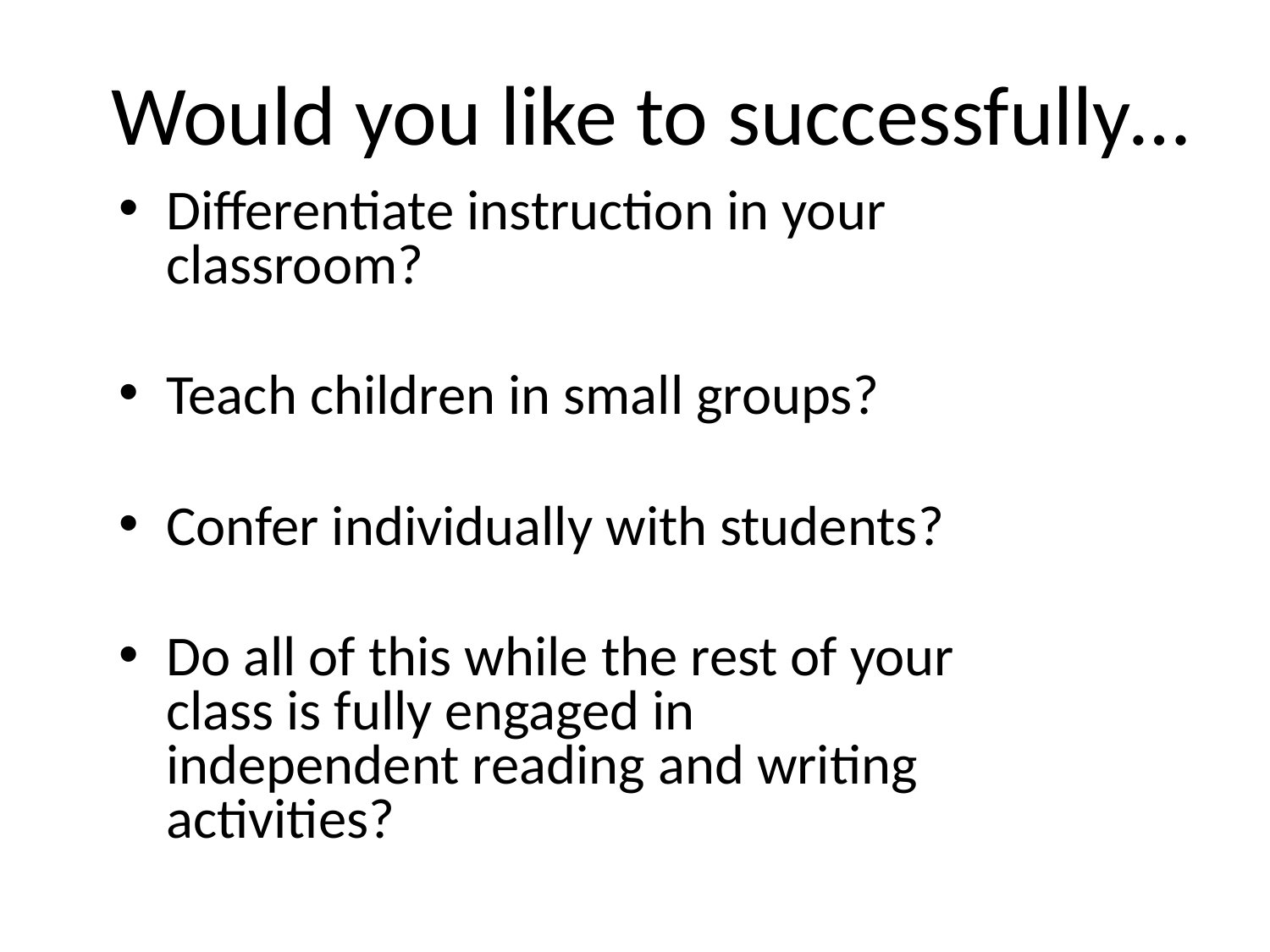

# Would you like to successfully…
Differentiate instruction in your classroom?

Teach children in small groups?

Confer individually with students?

Do all of this while the rest of your class is fully engaged in independent reading and writing activities?